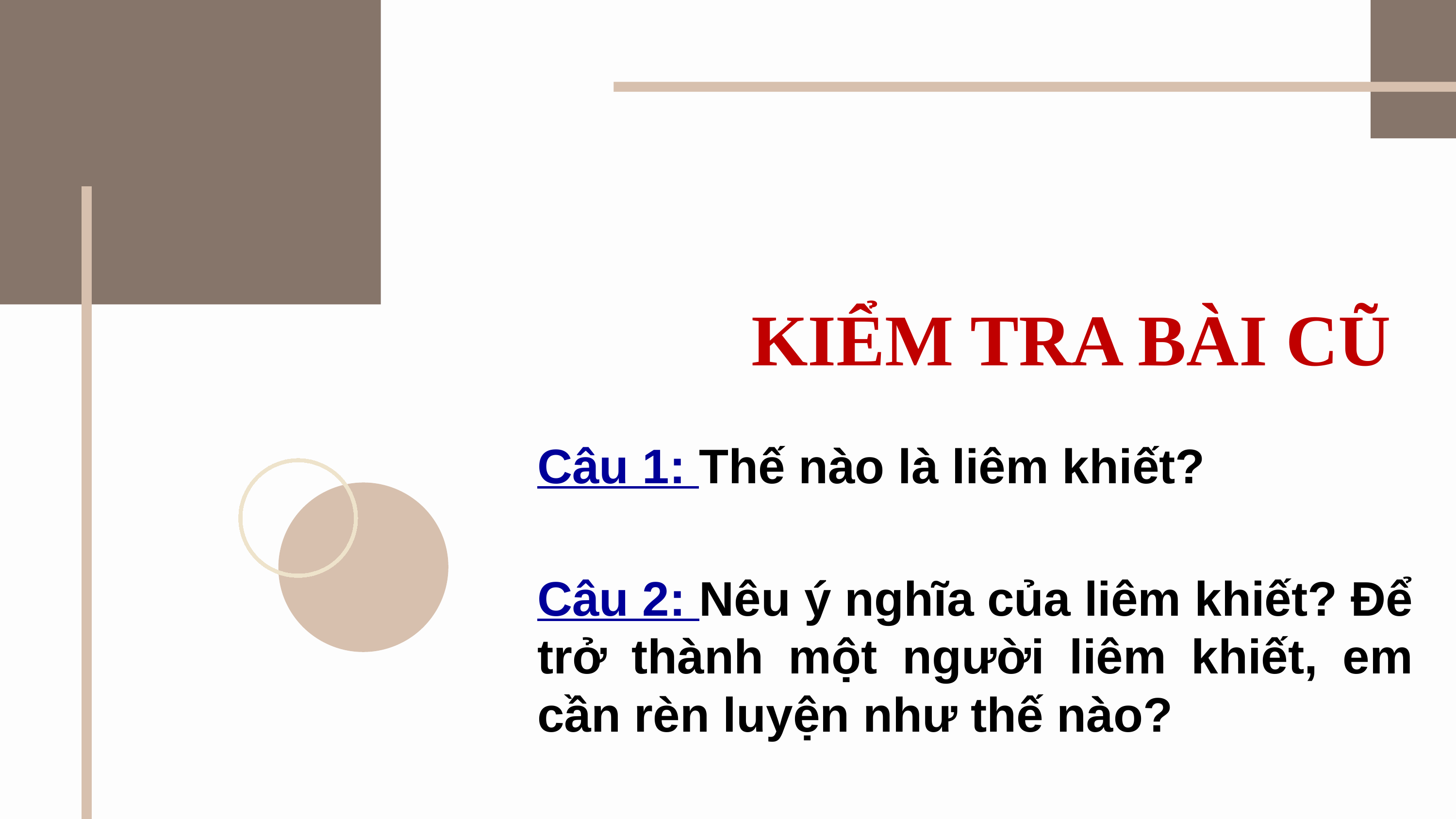

KIỂM TRA BÀI CŨ
Câu 1: Thế nào là liêm khiết?
Câu 2: Nêu ý nghĩa của liêm khiết? Để trở thành một người liêm khiết, em cần rèn luyện như thế nào?